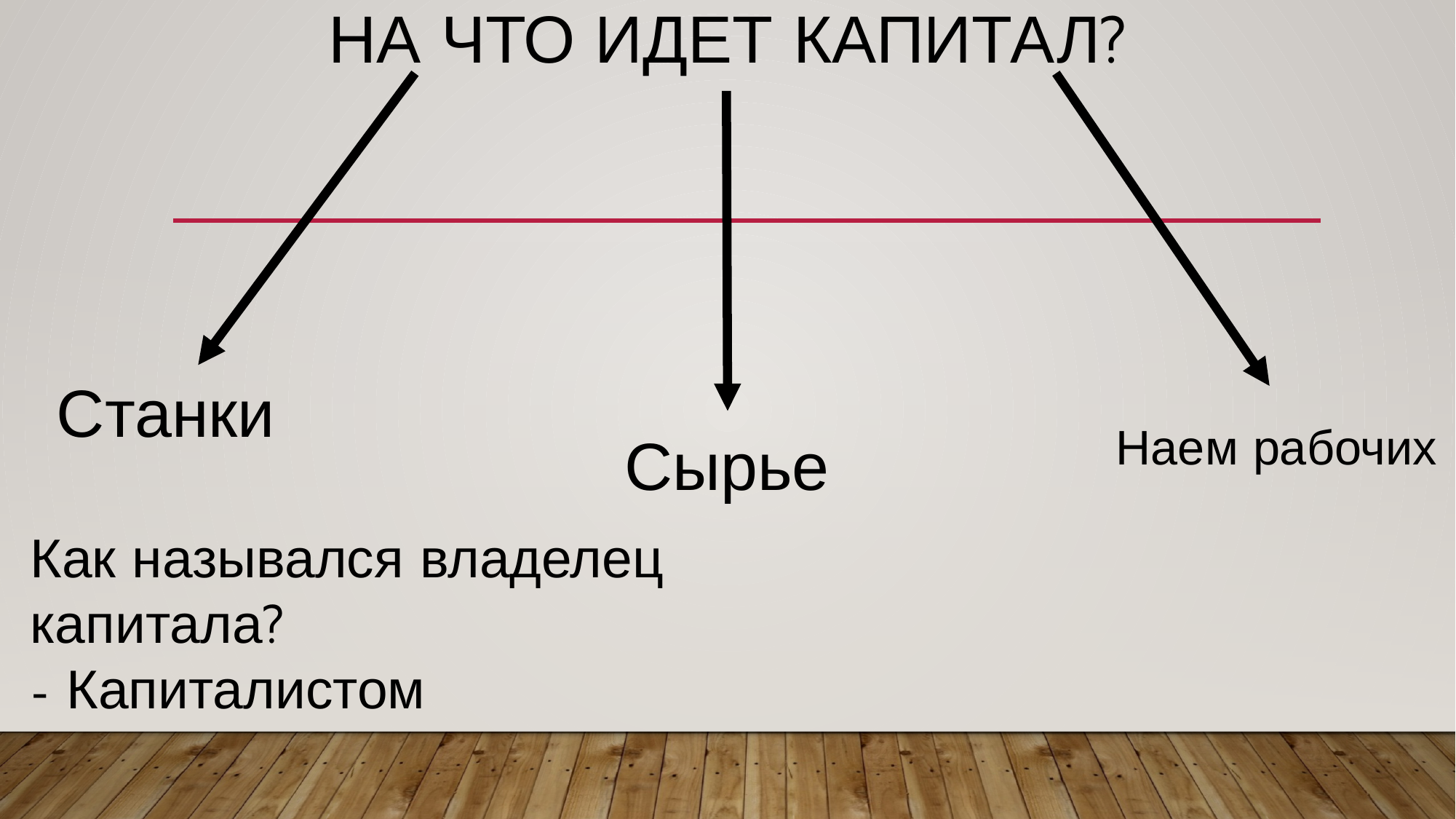

# На что идет капитал?
Станки
Наем рабочих
Сырье
Как назывался владелец капитала?
- Капиталистом